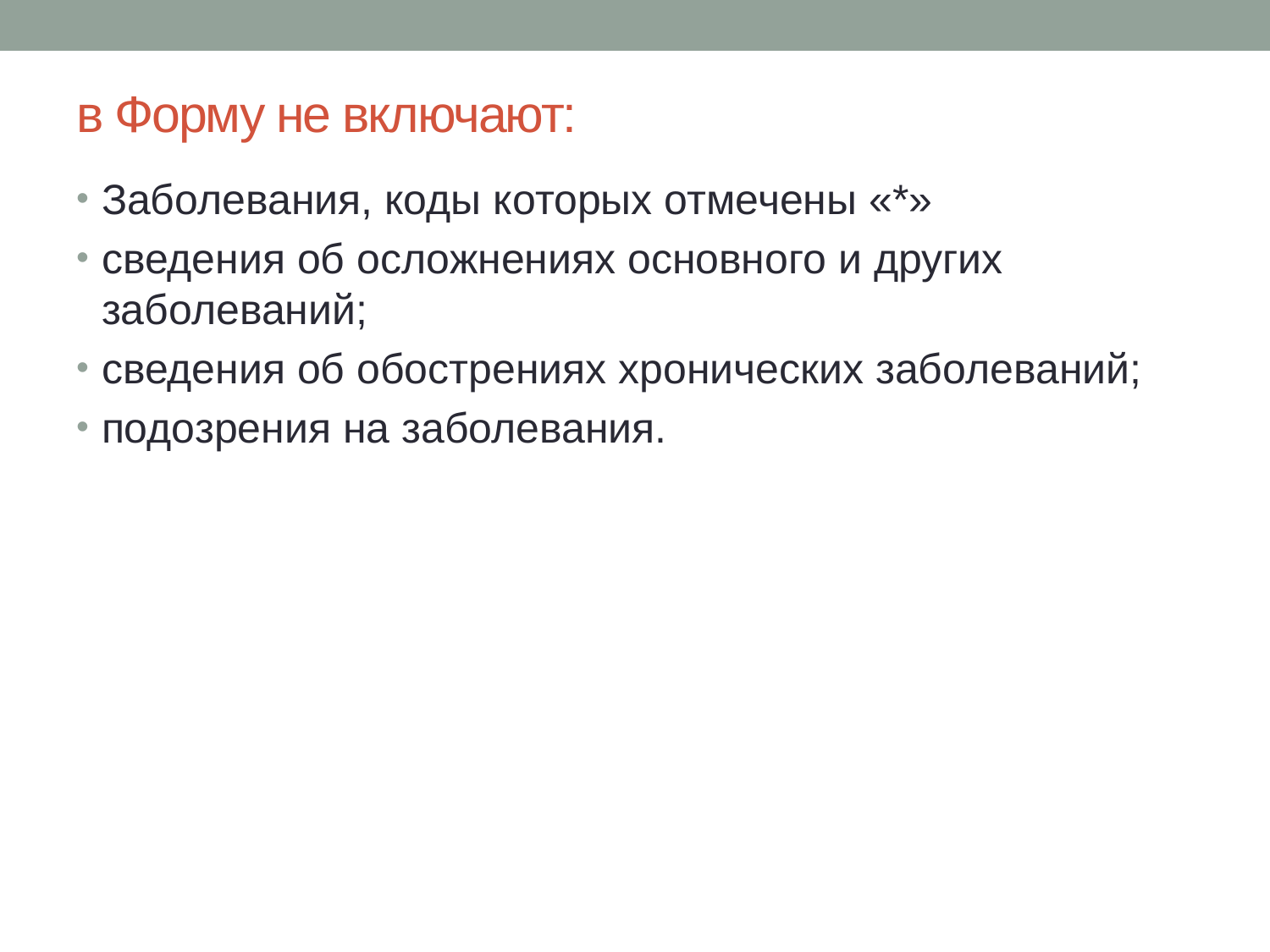

# в Форму не включают:
Заболевания, коды которых отмечены «*»
сведения об осложнениях основного и других заболеваний;
сведения об обострениях хронических заболеваний;
подозрения на заболевания.